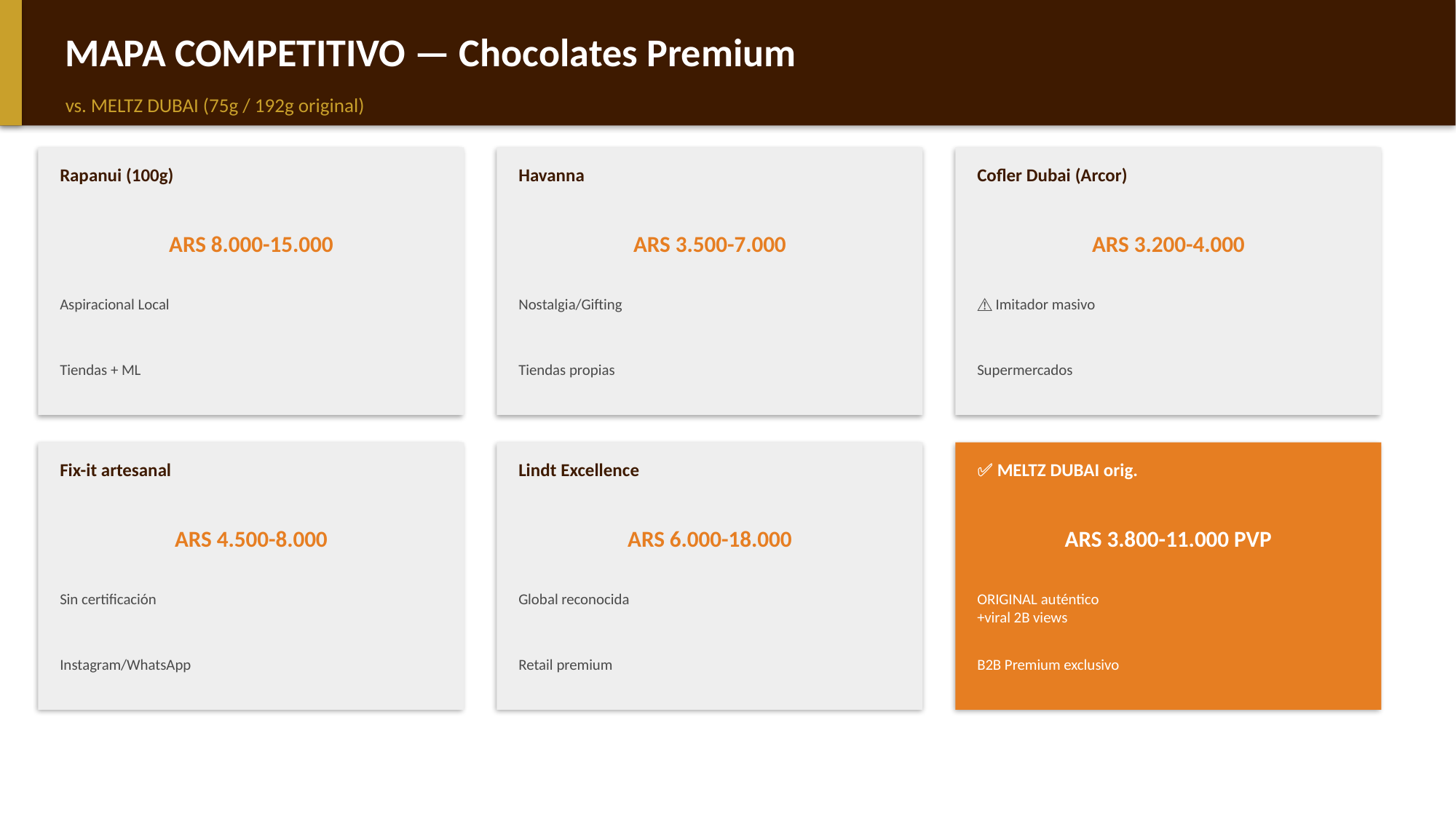

MAPA COMPETITIVO — Chocolates Premium
vs. MELTZ DUBAI (75g / 192g original)

Rapanui (100g)
Havanna
Cofler Dubai (Arcor)
ARS 8.000-15.000
ARS 3.500-7.000
ARS 3.200-4.000
Aspiracional Local
Nostalgia/Gifting
⚠️ Imitador masivo
Tiendas + ML
Tiendas propias
Supermercados

Fix-it artesanal
Lindt Excellence
✅ MELTZ DUBAI orig.
ARS 4.500-8.000
ARS 6.000-18.000
ARS 3.800-11.000 PVP
Sin certificación
Global reconocida
ORIGINAL auténtico
+viral 2B views
Instagram/WhatsApp
Retail premium
B2B Premium exclusivo